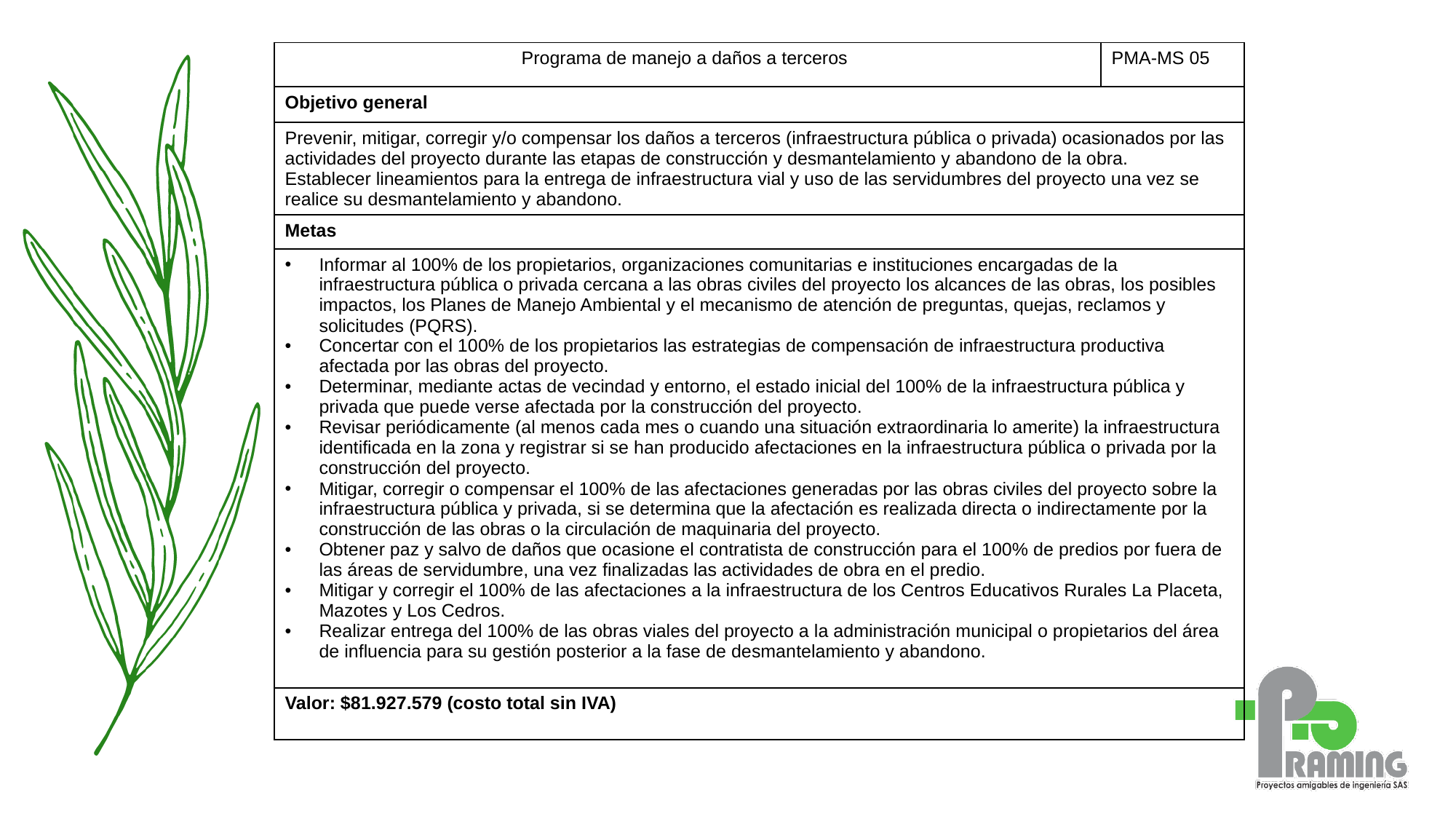

| Programa de manejo a daños a terceros | PMA-MS 05 |
| --- | --- |
| Objetivo general |  |
| Prevenir, mitigar, corregir y/o compensar los daños a terceros (infraestructura pública o privada) ocasionados por las actividades del proyecto durante las etapas de construcción y desmantelamiento y abandono de la obra. Establecer lineamientos para la entrega de infraestructura vial y uso de las servidumbres del proyecto una vez se realice su desmantelamiento y abandono. |  |
| Metas |  |
| Informar al 100% de los propietarios, organizaciones comunitarias e instituciones encargadas de la infraestructura pública o privada cercana a las obras civiles del proyecto los alcances de las obras, los posibles impactos, los Planes de Manejo Ambiental y el mecanismo de atención de preguntas, quejas, reclamos y solicitudes (PQRS). Concertar con el 100% de los propietarios las estrategias de compensación de infraestructura productiva afectada por las obras del proyecto. Determinar, mediante actas de vecindad y entorno, el estado inicial del 100% de la infraestructura pública y privada que puede verse afectada por la construcción del proyecto. Revisar periódicamente (al menos cada mes o cuando una situación extraordinaria lo amerite) la infraestructura identificada en la zona y registrar si se han producido afectaciones en la infraestructura pública o privada por la construcción del proyecto. Mitigar, corregir o compensar el 100% de las afectaciones generadas por las obras civiles del proyecto sobre la infraestructura pública y privada, si se determina que la afectación es realizada directa o indirectamente por la construcción de las obras o la circulación de maquinaria del proyecto. Obtener paz y salvo de daños que ocasione el contratista de construcción para el 100% de predios por fuera de las áreas de servidumbre, una vez finalizadas las actividades de obra en el predio. Mitigar y corregir el 100% de las afectaciones a la infraestructura de los Centros Educativos Rurales La Placeta, Mazotes y Los Cedros. Realizar entrega del 100% de las obras viales del proyecto a la administración municipal o propietarios del área de influencia para su gestión posterior a la fase de desmantelamiento y abandono. |  |
| Valor: $81.927.579 (costo total sin IVA) |  |